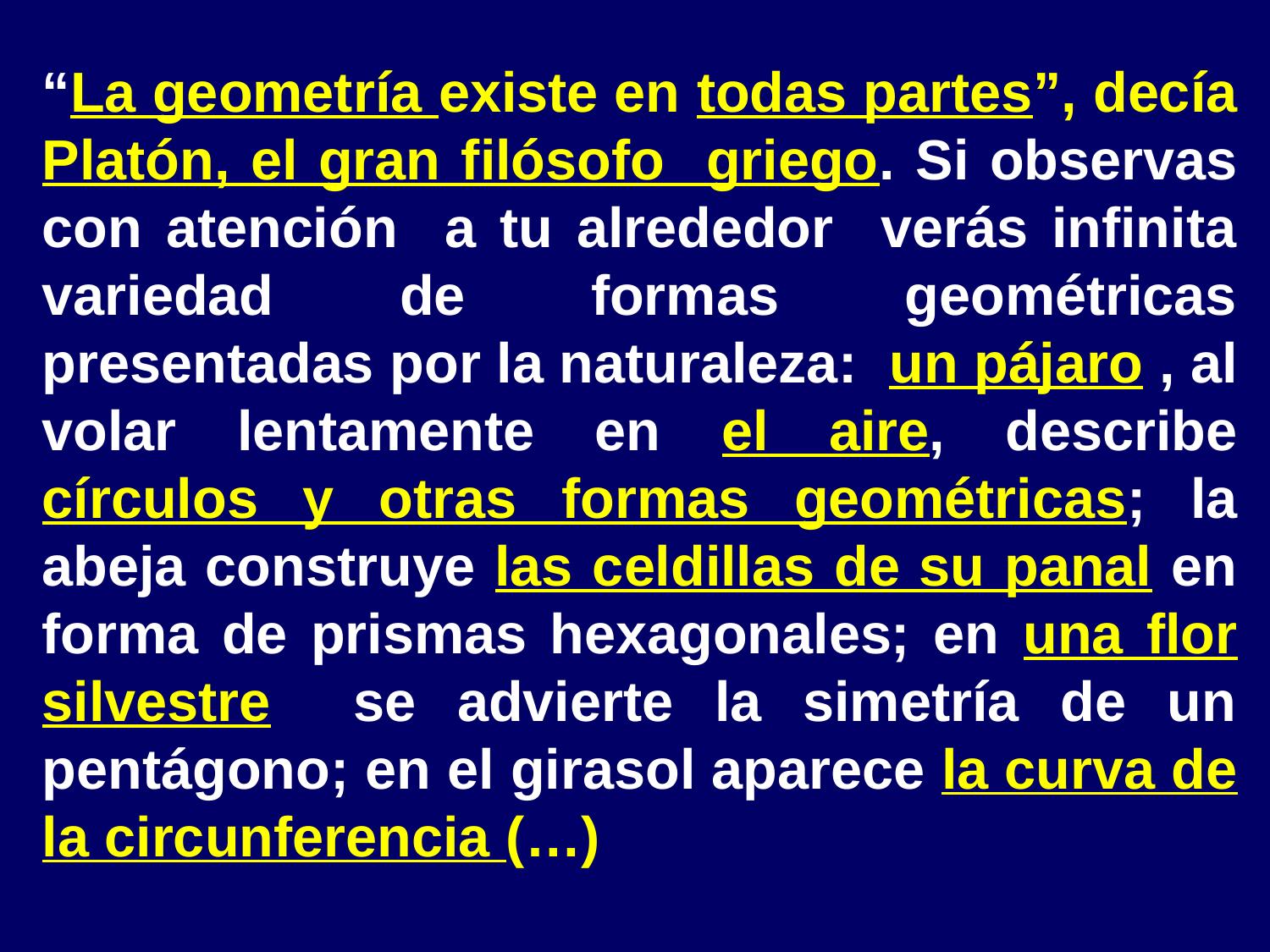

“La geometría existe en todas partes”, decía Platón, el gran filósofo  griego. Si observas con atención  a tu alrededor  verás infinita variedad de formas geométricas presentadas por la naturaleza:  un pájaro , al volar lentamente en el aire, describe círculos y otras formas geométricas; la abeja construye las celdillas de su panal en forma de prismas hexagonales; en una flor silvestre  se advierte la simetría de un pentágono; en el girasol aparece la curva de la circunferencia (…)